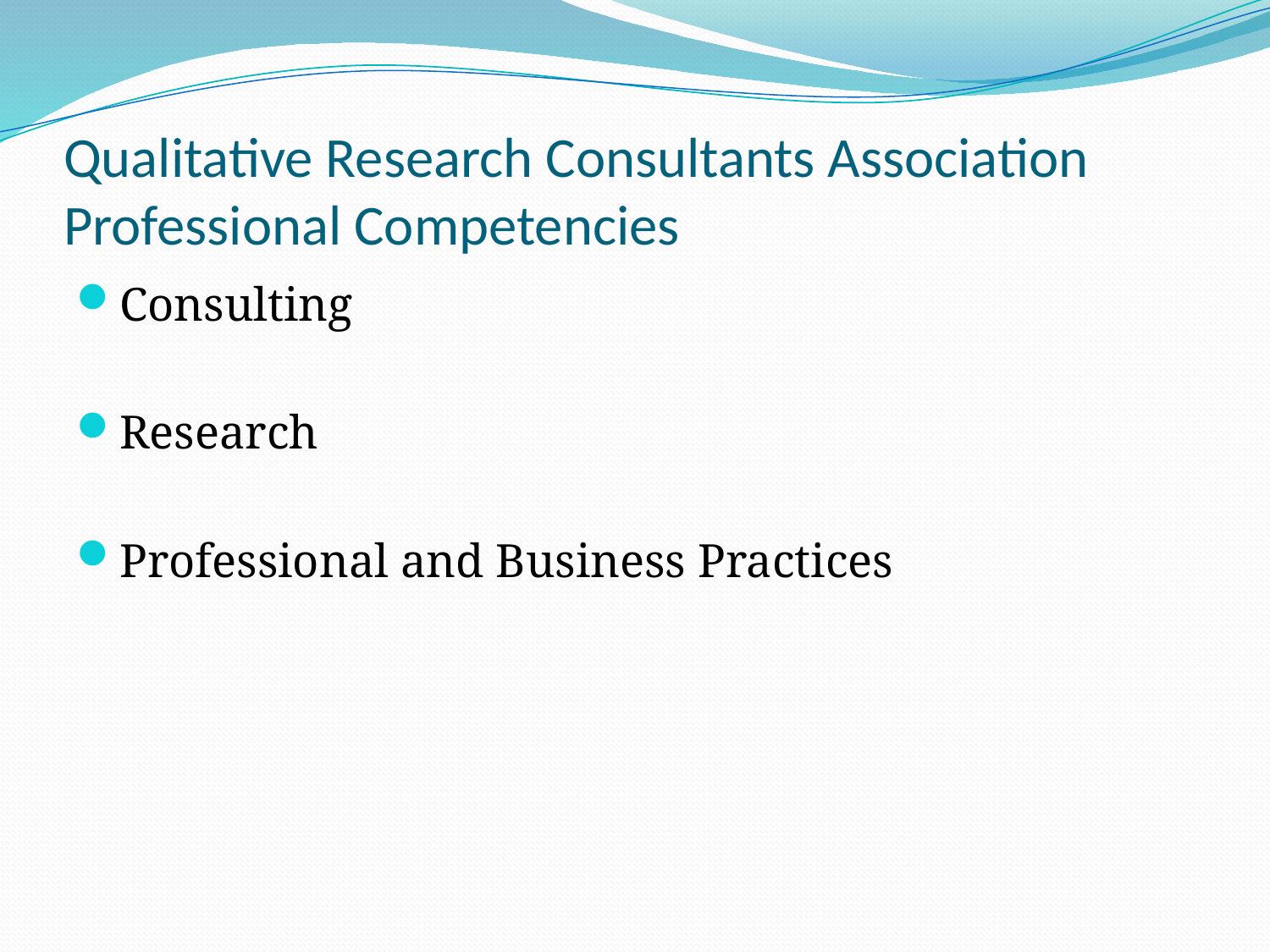

# Qualitative Research Consultants Association Professional Competencies
Consulting

Research

Professional and Business Practices